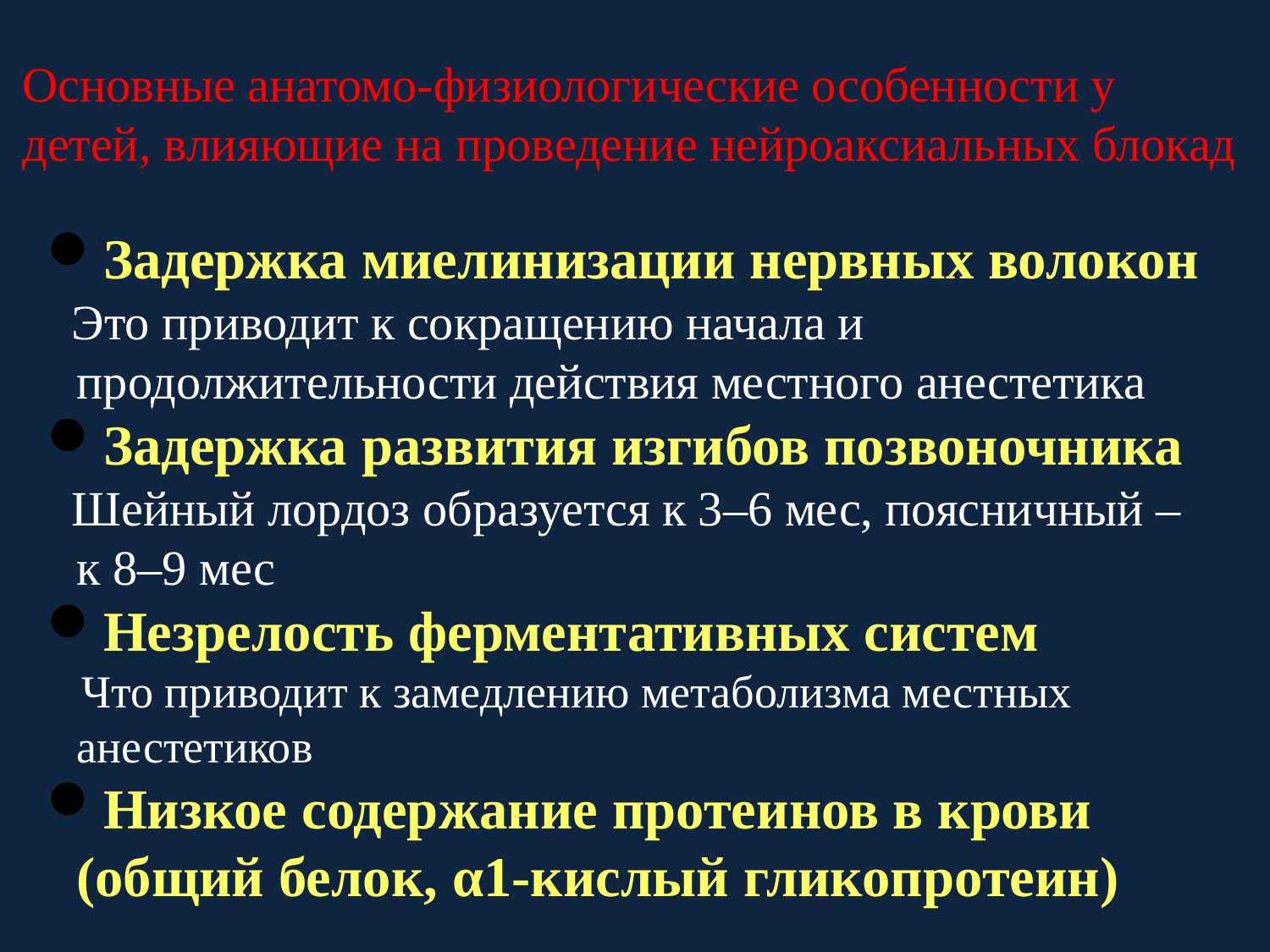

Основные анатомо-физиологические особенности у детей, влияющие на проведение нейроаксиальных блокад
Задержка миелинизации нервных волокон
  Это приводит к сокращению начала и продолжительности действия местного анестетика
Задержка развития изгибов позвоночника
  Шейный лордоз образуется к 3–6 мес, поясничный – к 8–9 мес
Незрелость ферментативных систем
   Что приводит к замедлению метаболизма местных анестетиков
Низкое содержание протеинов в крови (общий белок, α1-кислый гликопротеин)